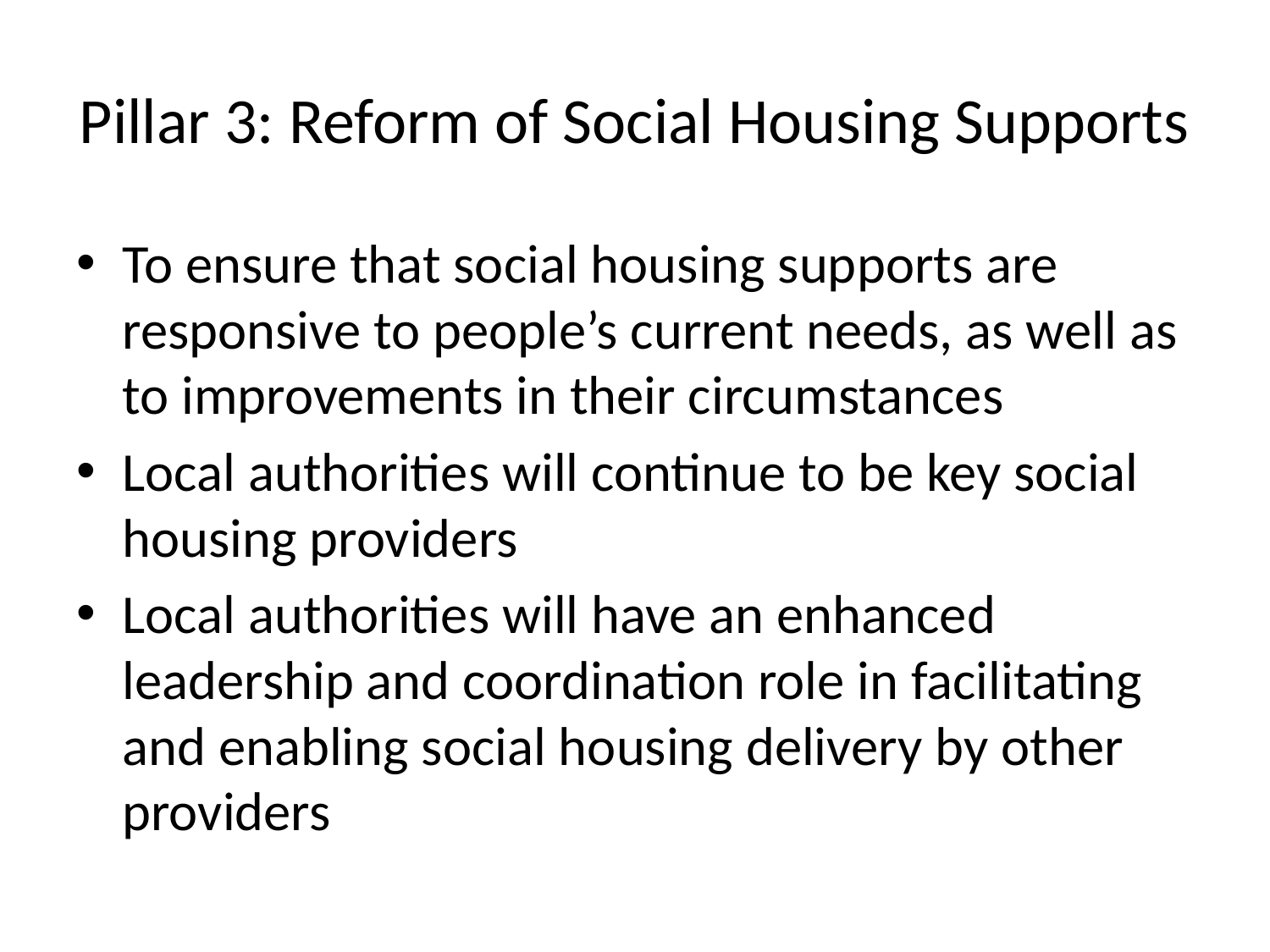

# Pillar 3: Reform of Social Housing Supports
To ensure that social housing supports are responsive to people’s current needs, as well as to improvements in their circumstances
Local authorities will continue to be key social housing providers
Local authorities will have an enhanced leadership and coordination role in facilitating and enabling social housing delivery by other providers